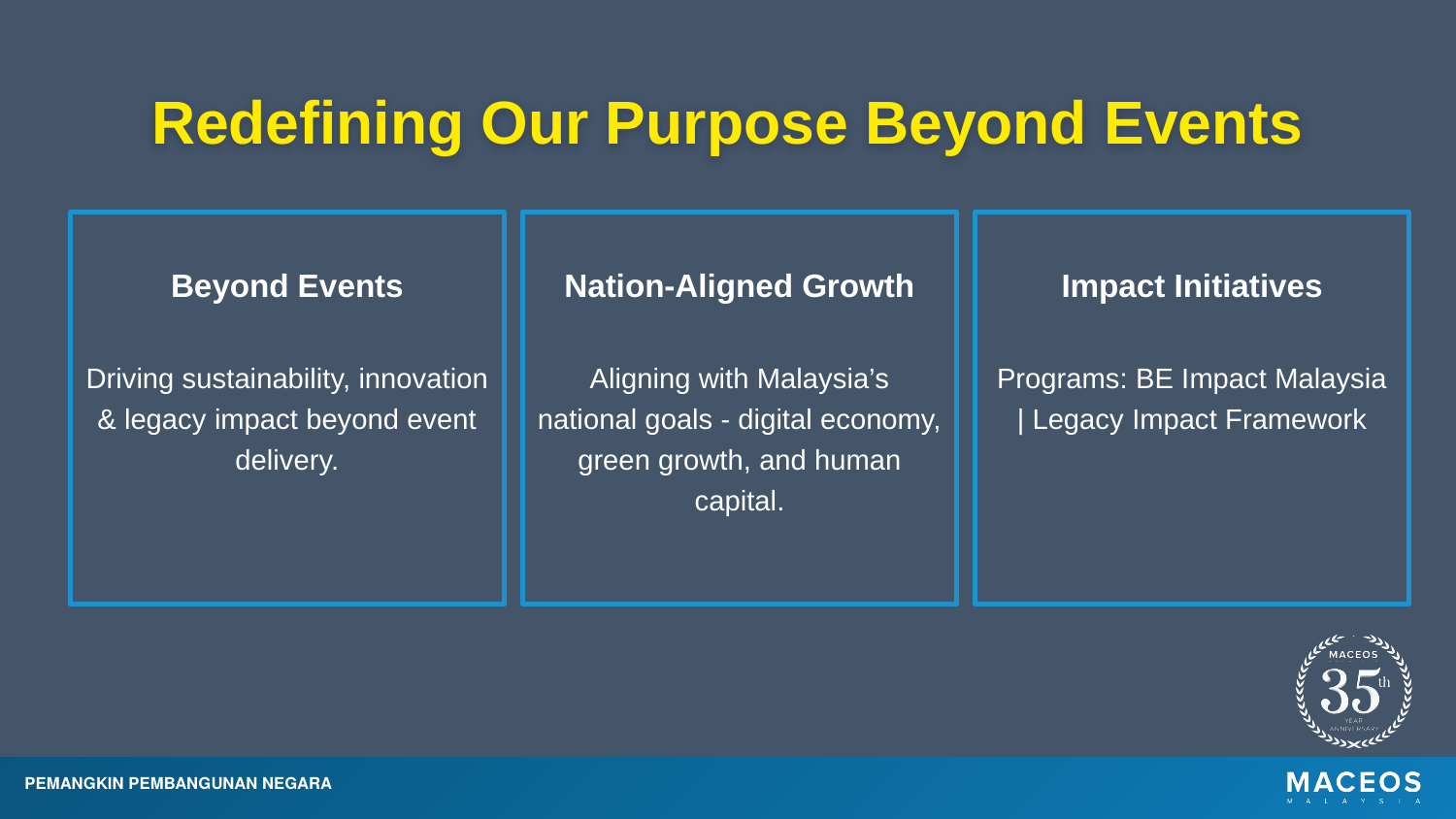

Redefining Our Purpose Beyond Events

Beyond Events

Driving sustainability, innovation & legacy impact beyond event delivery.

Nation-Aligned Growth

Aligning with Malaysia’s national goals - digital economy, green growth, and human capital.

Impact Initiatives

Programs: BE Impact Malaysia | Legacy Impact Framework